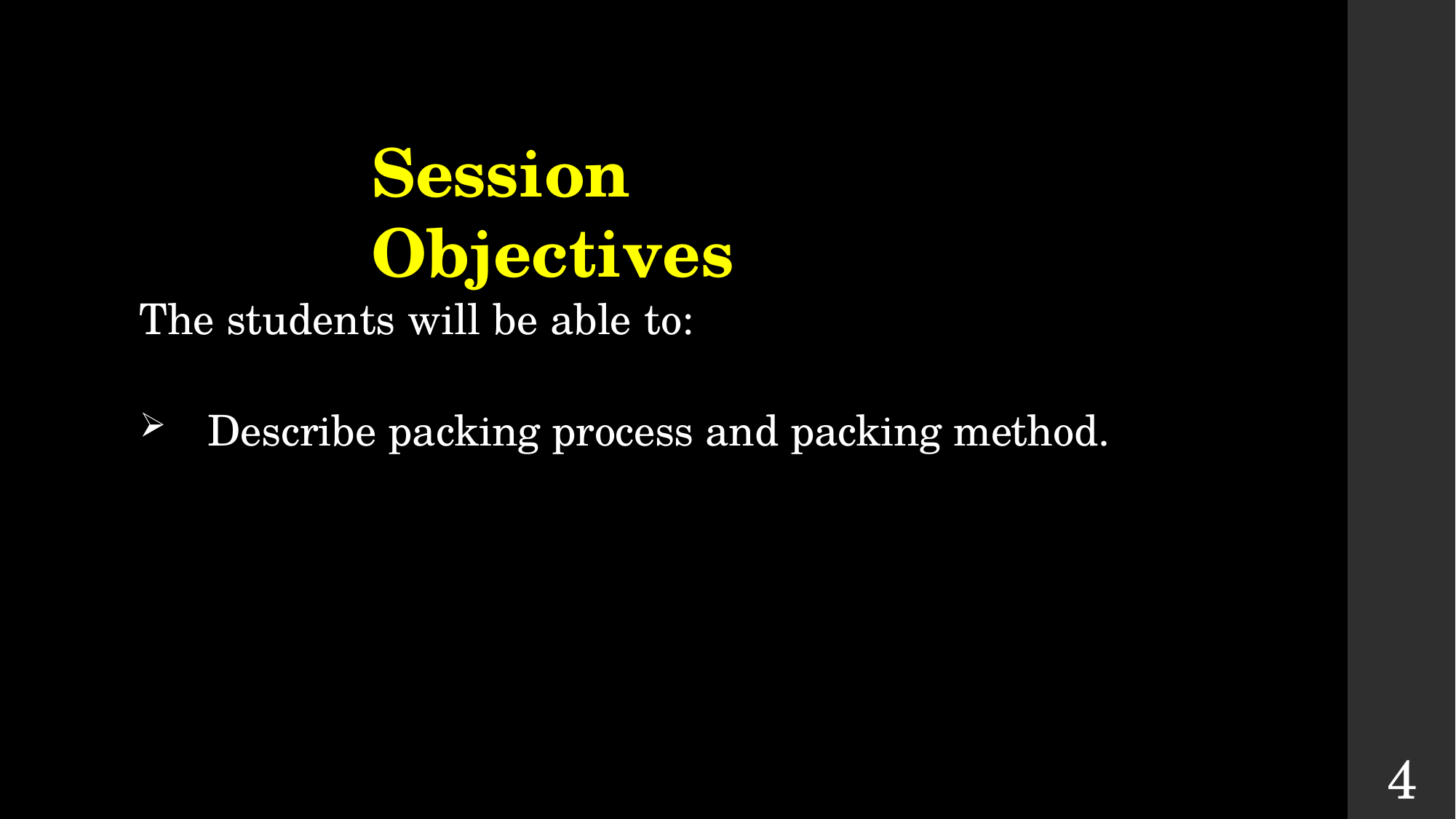

Session Objectives
The students will be able to:
Describe packing process and packing method.

4